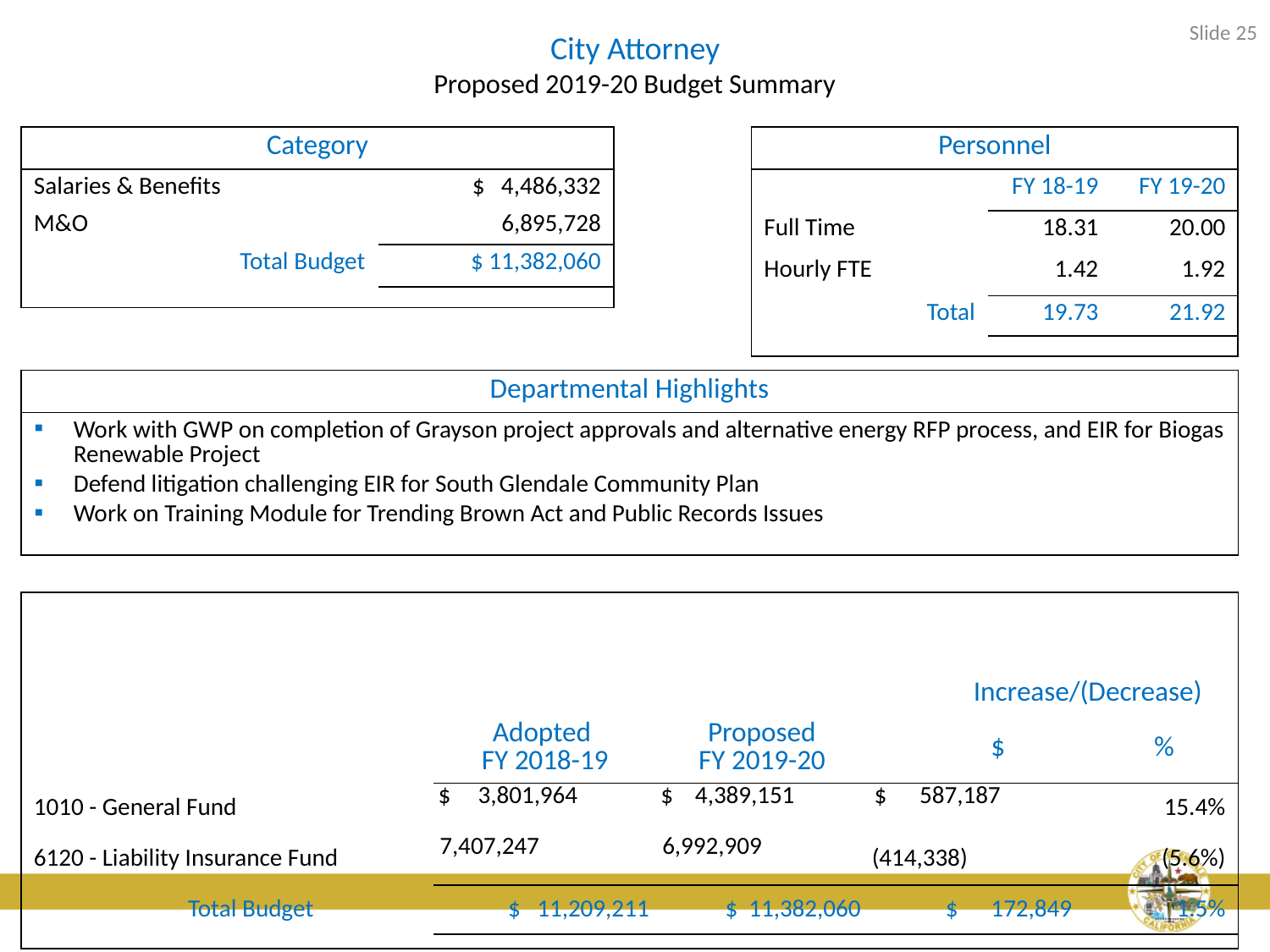

Slide 25
# City Attorney Proposed 2019-20 Budget Summary
| Category |  |
| --- | --- |
| Salaries & Benefits | $ 4,486,332 |
| M&O | 6,895,728 |
| Total Budget | $ 11,382,060 |
|  |  |
| Personnel |  |  |
| --- | --- | --- |
|  | FY 18-19 | FY 19-20 |
| Full Time | 18.31 | 20.00 |
| Hourly FTE | 1.42 | 1.92 |
| Total | 19.73 | 21.92 |
|  |  |  |
| Departmental Highlights |
| --- |
| Work with GWP on completion of Grayson project approvals and alternative energy RFP process, and EIR for Biogas Renewable Project Defend litigation challenging EIR for South Glendale Community Plan Work on Training Module for Trending Brown Act and Public Records Issues |
|  |
|  | Adopted FY 2018-19 | Proposed FY 2019-20 | Increase/(Decrease) |  |
| --- | --- | --- | --- | --- |
|  |  |  |  |  |
|  |  |  | $ | % |
| 1010 - General Fund | $ 3,801,964 | $ 4,389,151 | $ 587,187 | 15.4% |
| 6120 - Liability Insurance Fund | 7,407,247 | 6,992,909 | (414,338) | (5.6%) |
| Total Budget | $ 11,209,211 | $ 11,382,060 | $ 172,849 | 1.5% |
|  |  |  |  |  |